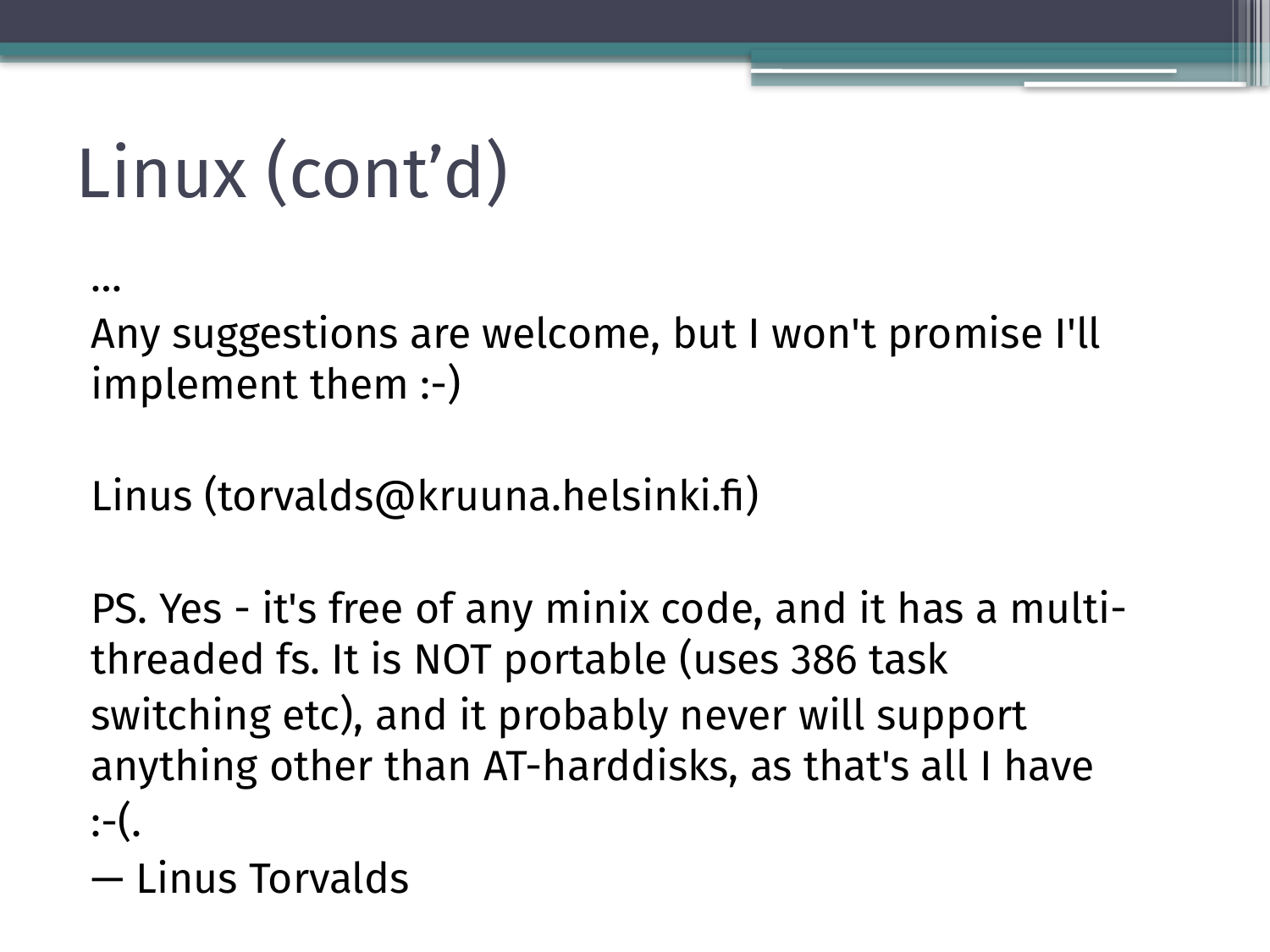

# Linux (cont’d)
…
Any suggestions are welcome, but I won't promise I'll implement them :-)

Linus (torvalds@kruuna.helsinki.fi)

PS. Yes - it's free of any minix code, and it has a multi-threaded fs. It is NOT portable (uses 386 task
switching etc), and it probably never will support anything other than AT-harddisks, as that's all I have
:-(.
— Linus Torvalds